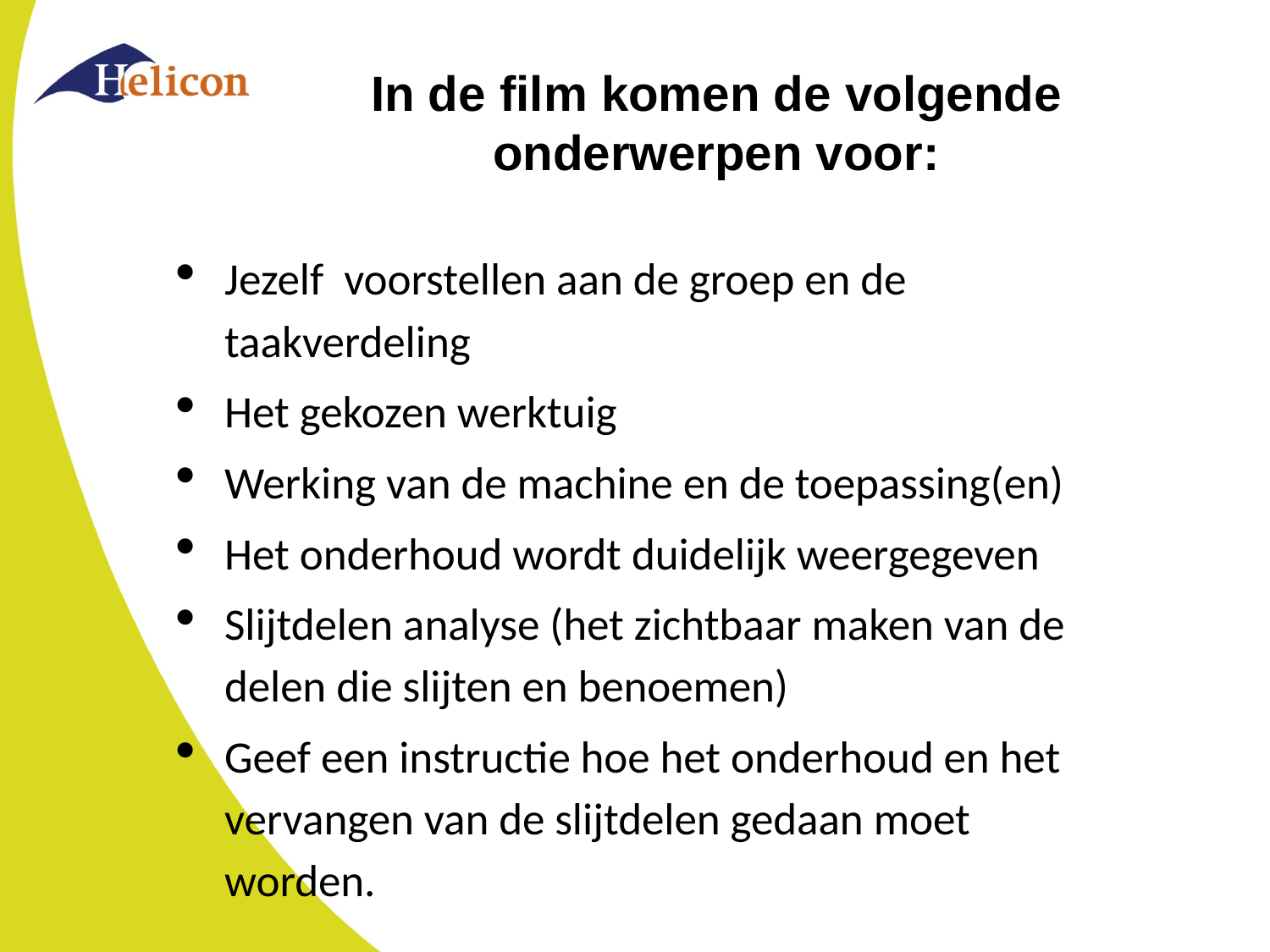

# In de film komen de volgende onderwerpen voor:
Jezelf  voorstellen aan de groep en de taakverdeling
Het gekozen werktuig
Werking van de machine en de toepassing(en)
Het onderhoud wordt duidelijk weergegeven
Slijtdelen analyse (het zichtbaar maken van de delen die slijten en benoemen)
Geef een instructie hoe het onderhoud en het vervangen van de slijtdelen gedaan moet worden.